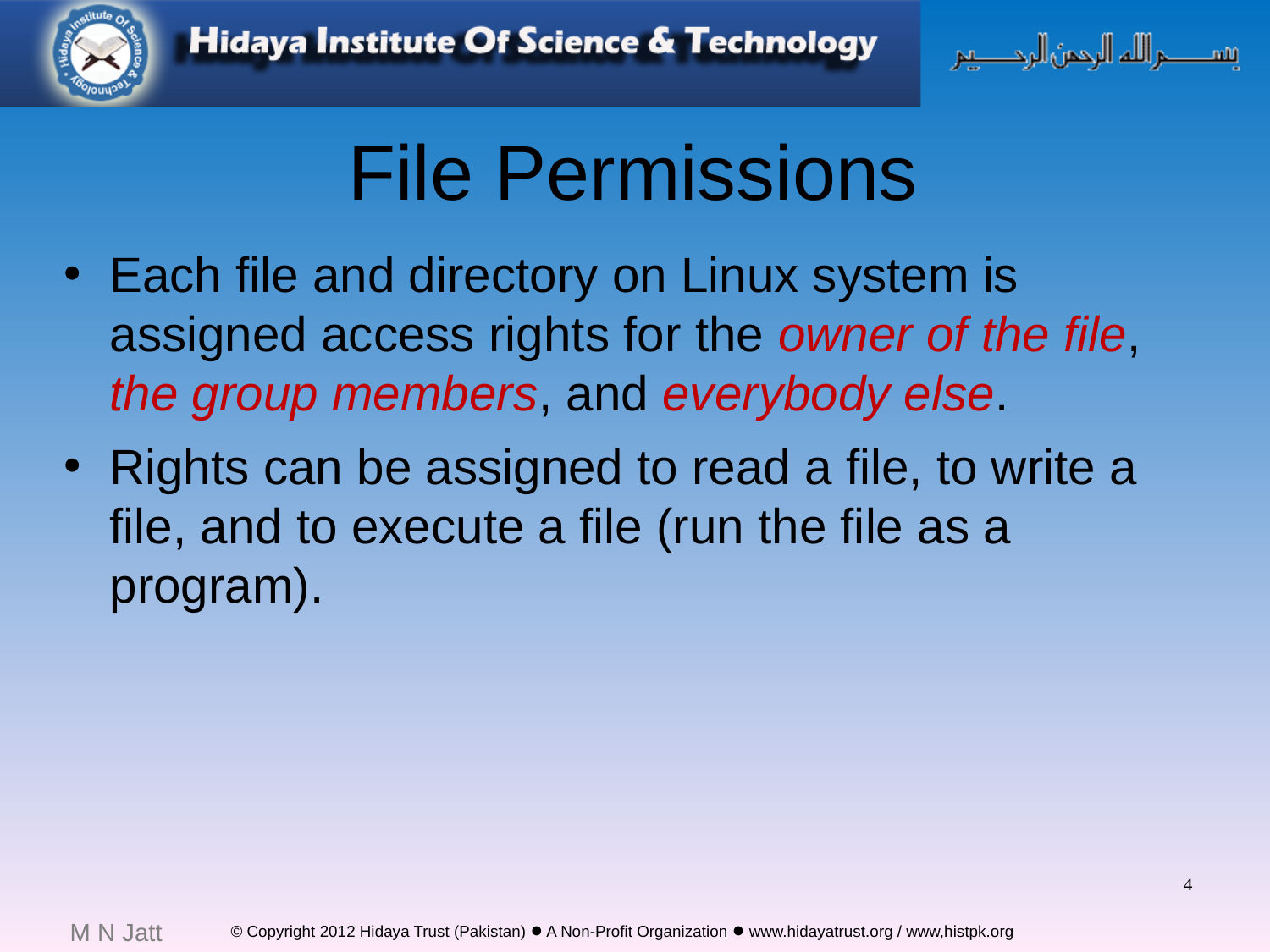

# File Permissions
Each file and directory on Linux system is assigned access rights for the owner of the file, the group members, and everybody else.
Rights can be assigned to read a file, to write a file, and to execute a file (run the file as a program).
4